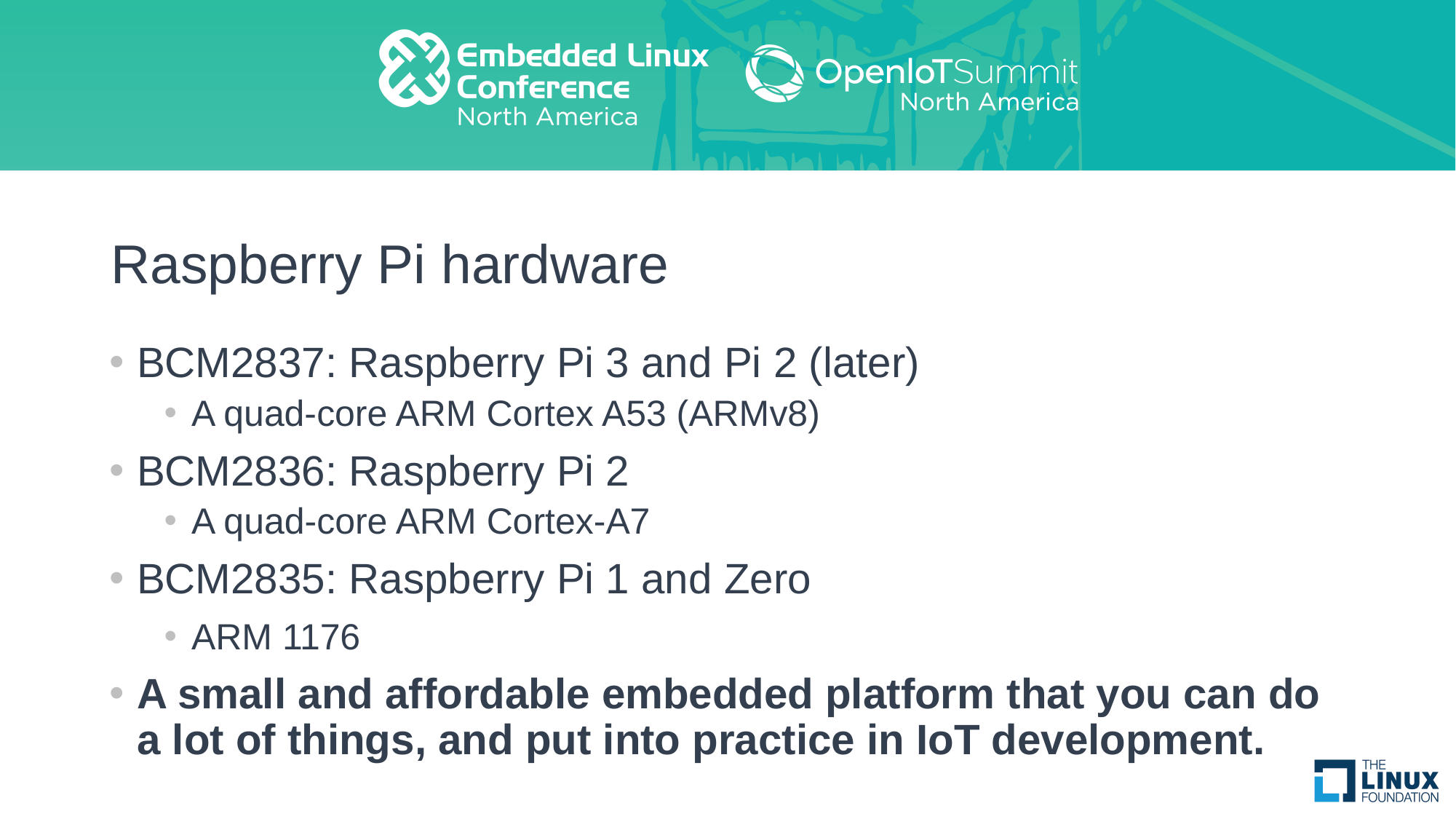

# Raspberry Pi hardware
BCM2837: Raspberry Pi 3 and Pi 2 (later)
A quad-core ARM Cortex A53 (ARMv8)
BCM2836: Raspberry Pi 2
A quad-core ARM Cortex-A7
BCM2835: Raspberry Pi 1 and Zero
ARM 1176
A small and affordable embedded platform that you can do a lot of things, and put into practice in IoT development.